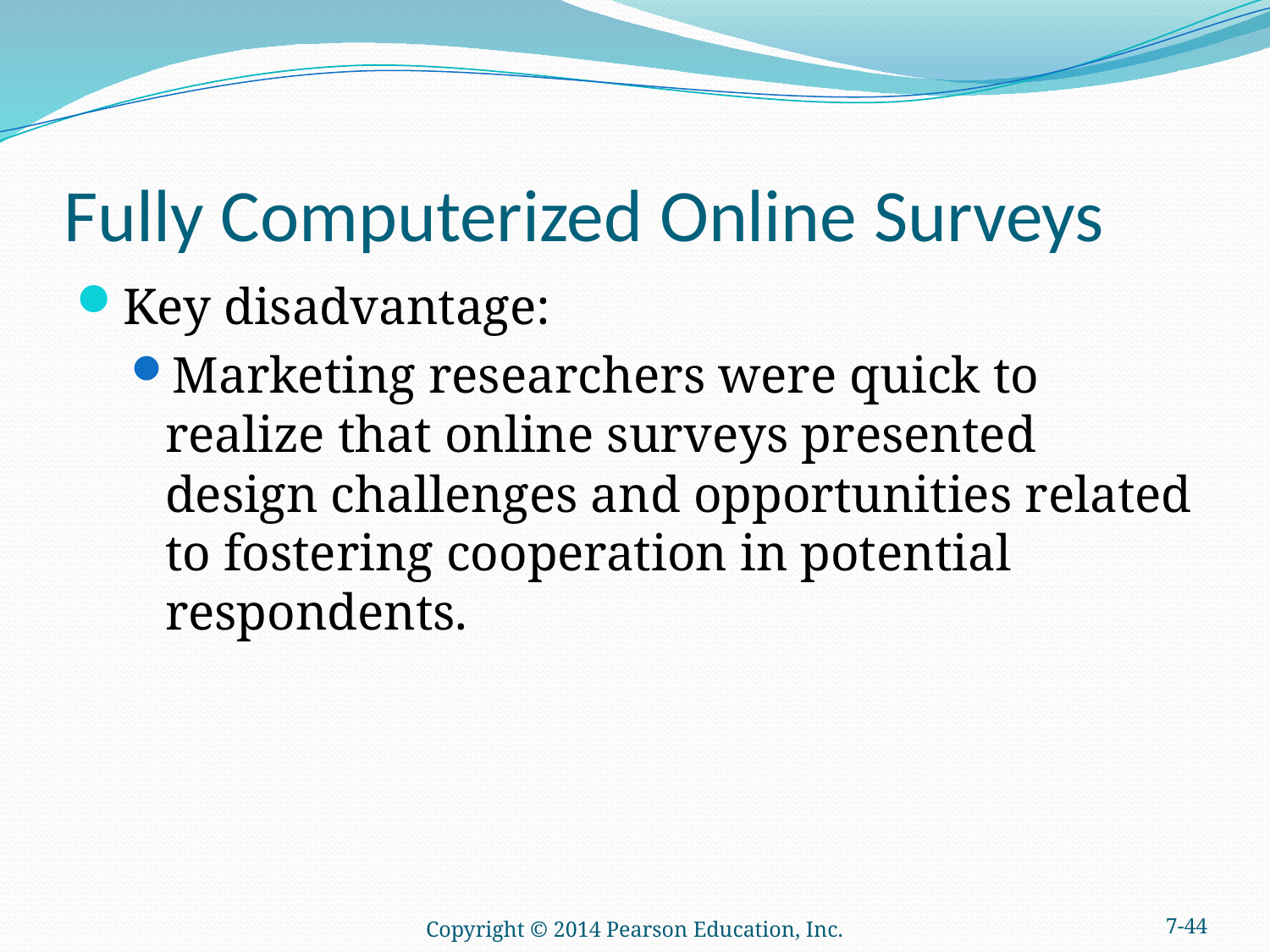

# Fully Computerized Online Surveys
Key disadvantage:
Marketing researchers were quick to realize that online surveys presented design challenges and opportunities related to fostering cooperation in potential respondents.